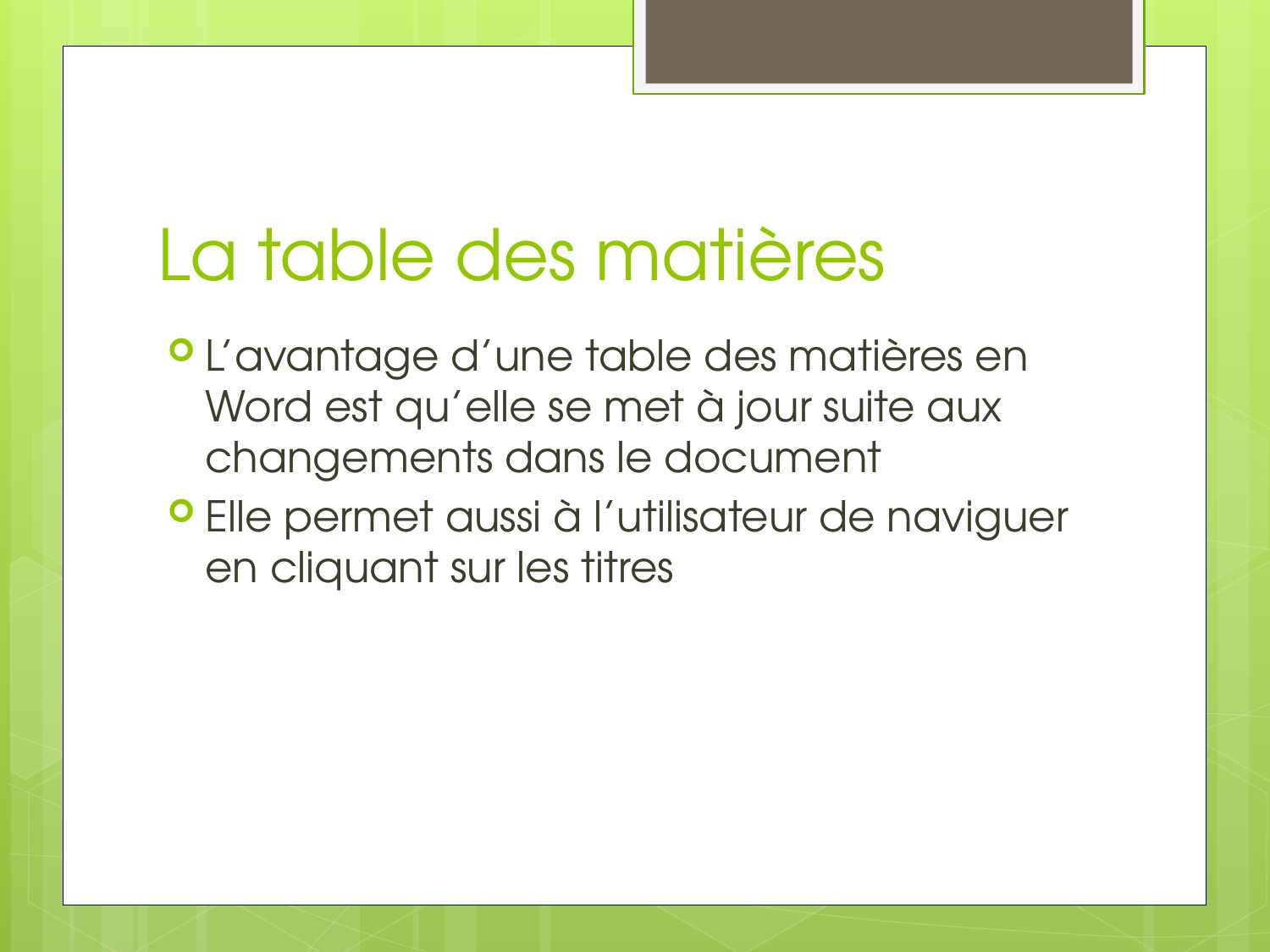

# La table des matières
L’avantage d’une table des matières en Word est qu’elle se met à jour suite aux changements dans le document
Elle permet aussi à l’utilisateur de naviguer en cliquant sur les titres